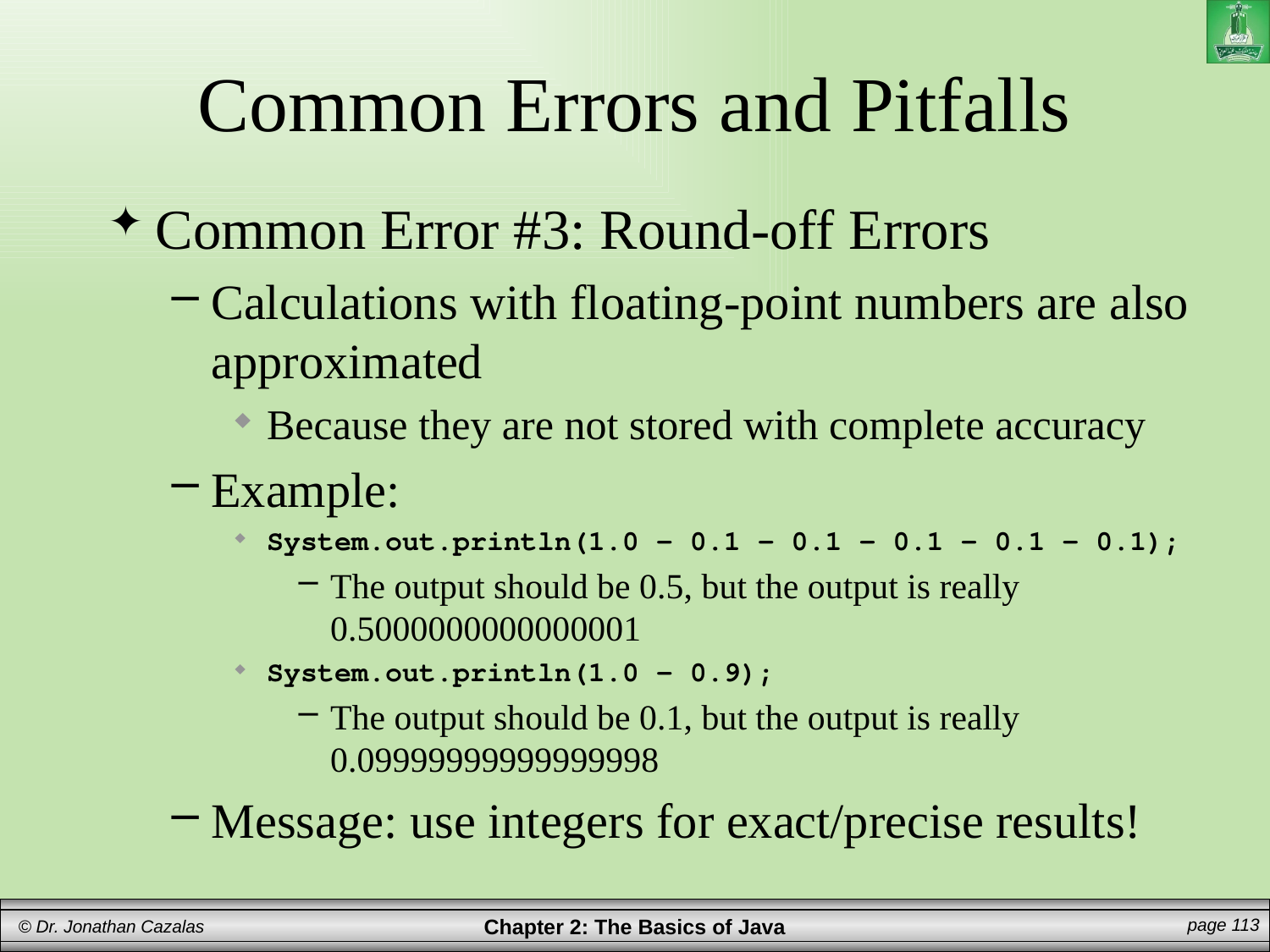

# Common Errors and Pitfalls
Common Error #3: Round-off Errors
Calculations with floating-point numbers are also approximated
Because they are not stored with complete accuracy
Example:
System.out.println(1.0 - 0.1 - 0.1 - 0.1 - 0.1 - 0.1);
The output should be 0.5, but the output is really 0.5000000000000001
System.out.println(1.0 - 0.9);
The output should be 0.1, but the output is really 0.09999999999999998
Message: use integers for exact/precise results!